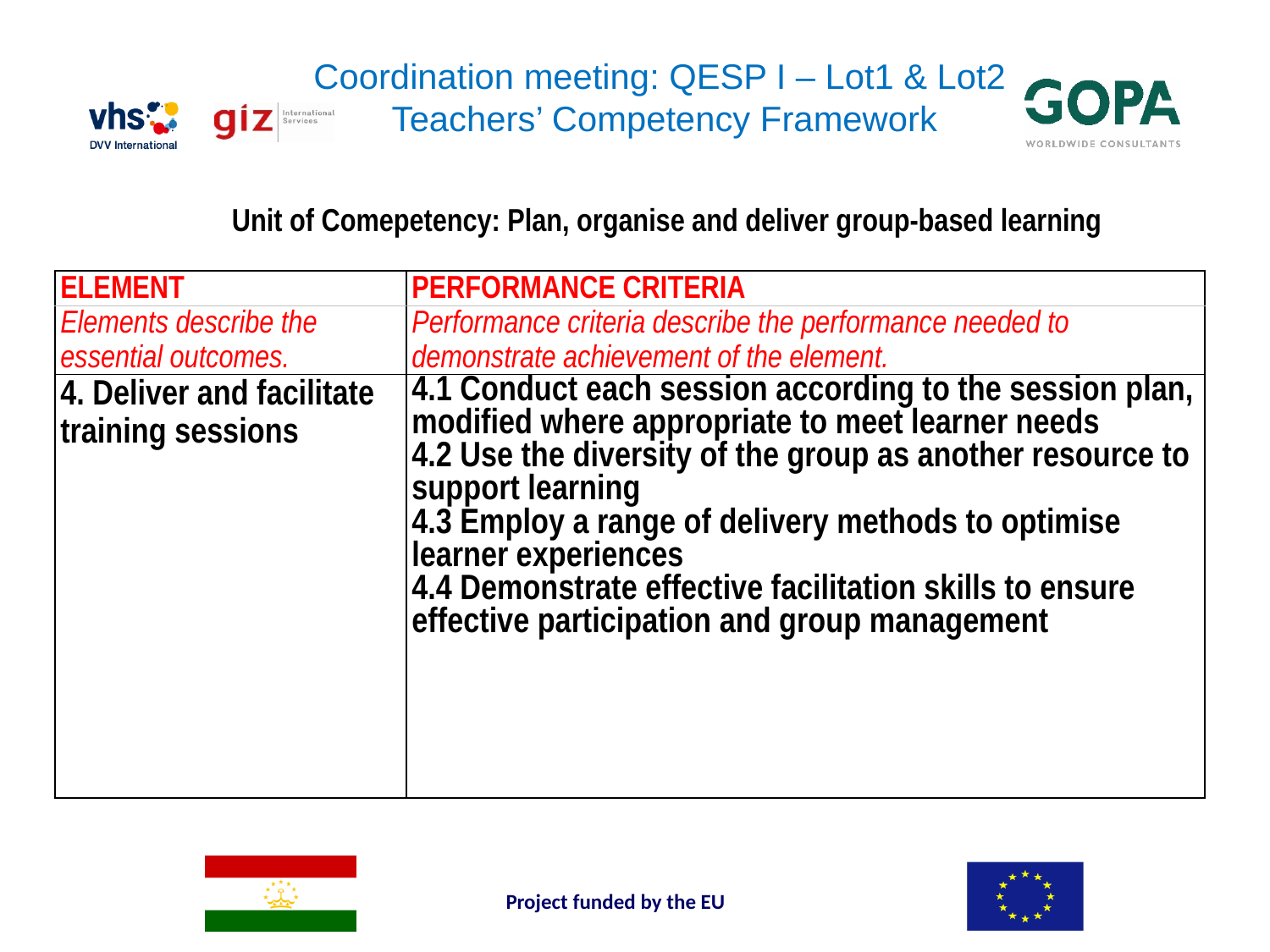

Coordination meeting: QESP I – Lot1 & Lot2
Teachers’ Competency Framework

Unit of Comepetency: Plan, organise and deliver group-based learning
| ELEMENT | PERFORMANCE CRITERIA |
| --- | --- |
| Elements describe the essential outcomes. | Performance criteria describe the performance needed to demonstrate achievement of the element. |
| 4. Deliver and facilitate training sessions | 4.1 Conduct each session according to the session plan, modified where appropriate to meet learner needs 4.2 Use the diversity of the group as another resource to support learning 4.3 Employ a range of delivery methods to optimise learner experiences 4.4 Demonstrate effective facilitation skills to ensure effective participation and group management |
Project funded by the EU